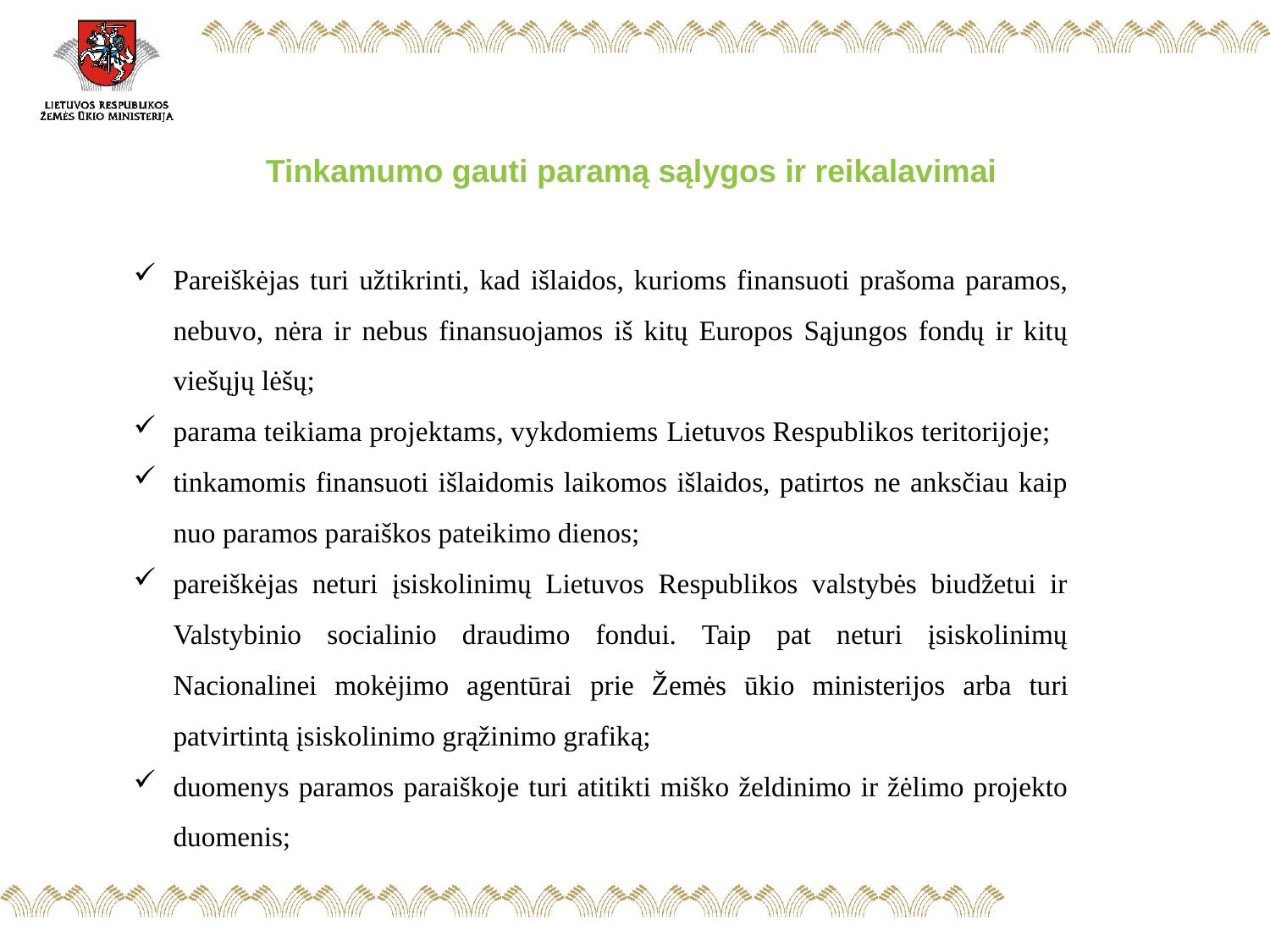

Tinkamumo gauti paramą sąlygos ir reikalavimai
Pareiškėjas turi užtikrinti, kad išlaidos, kurioms finansuoti prašoma paramos, nebuvo, nėra ir nebus finansuojamos iš kitų Europos Sąjungos fondų ir kitų viešųjų lėšų;
parama teikiama projektams, vykdomiems Lietuvos Respublikos teritorijoje;
tinkamomis finansuoti išlaidomis laikomos išlaidos, patirtos ne anksčiau kaip nuo paramos paraiškos pateikimo dienos;
pareiškėjas neturi įsiskolinimų Lietuvos Respublikos valstybės biudžetui ir Valstybinio socialinio draudimo fondui. Taip pat neturi įsiskolinimų Nacionalinei mokėjimo agentūrai prie Žemės ūkio ministerijos arba turi patvirtintą įsiskolinimo grąžinimo grafiką;
duomenys paramos paraiškoje turi atitikti miško želdinimo ir žėlimo projekto duomenis;